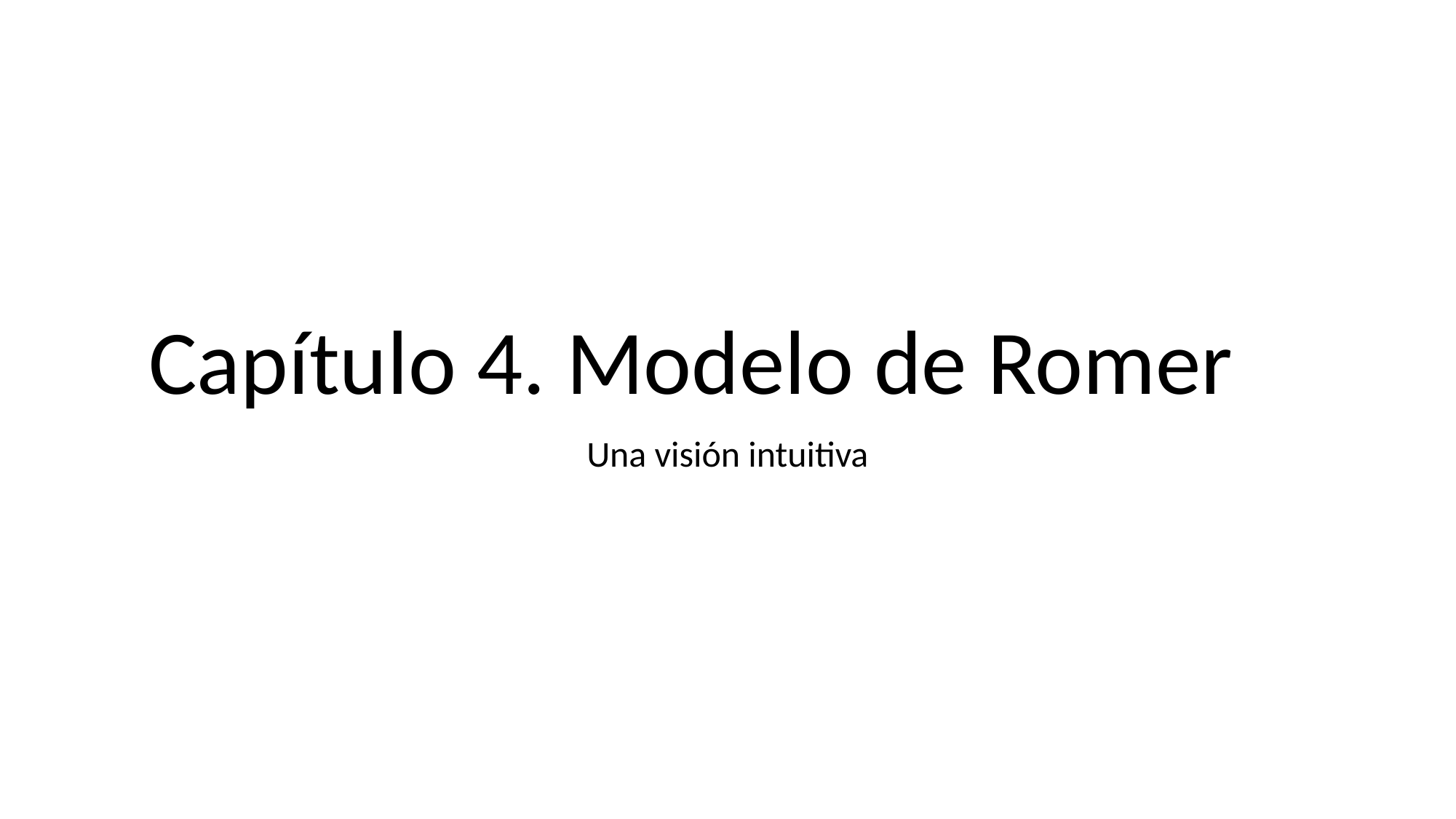

# Capítulo 4. Modelo de Romer
Una visión intuitiva